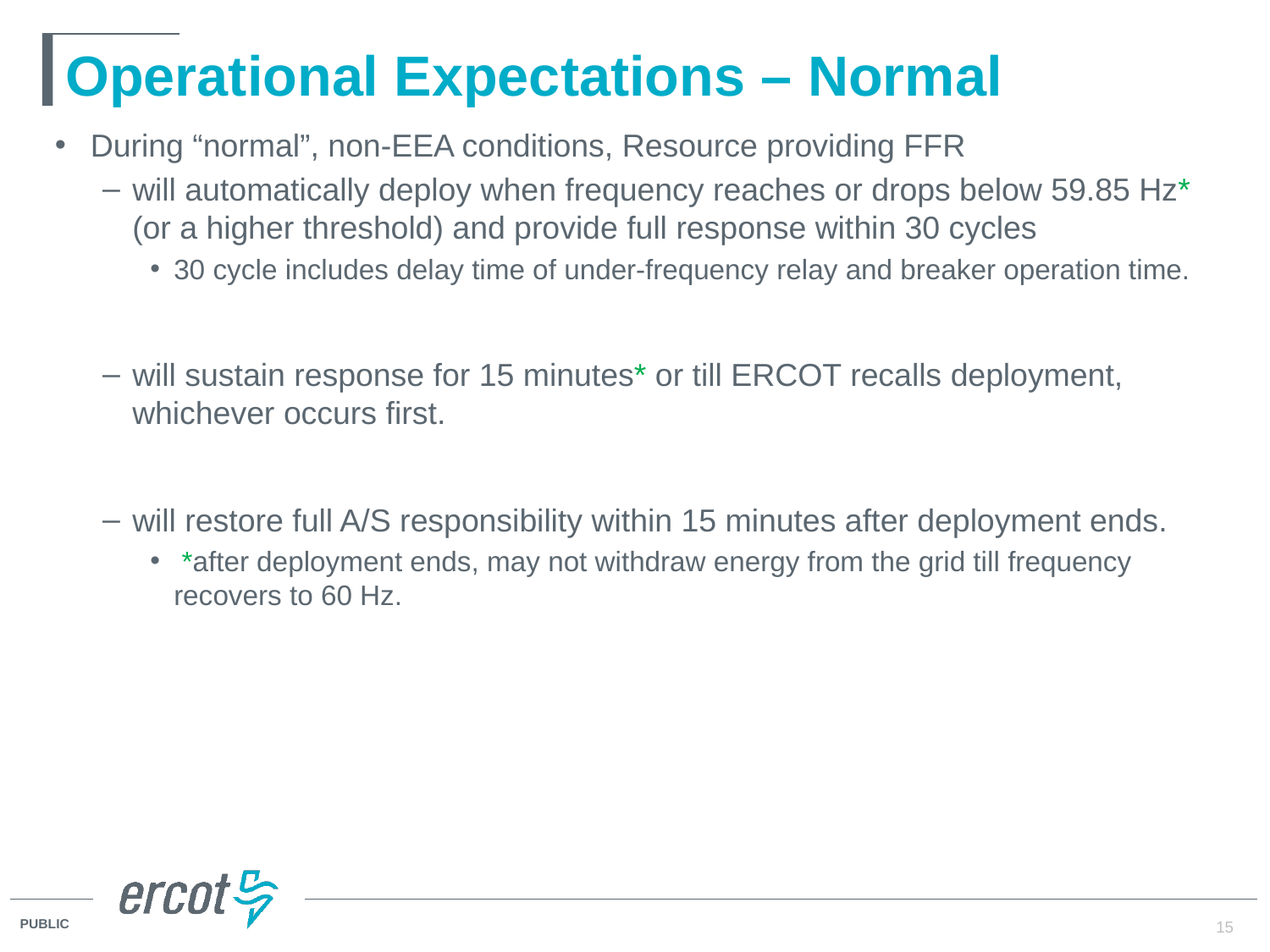

# Operational Expectations – Normal
During “normal”, non-EEA conditions, Resource providing FFR
will automatically deploy when frequency reaches or drops below 59.85 Hz* (or a higher threshold) and provide full response within 30 cycles
30 cycle includes delay time of under-frequency relay and breaker operation time.

will sustain response for 15 minutes* or till ERCOT recalls deployment, whichever occurs first.

will restore full A/S responsibility within 15 minutes after deployment ends.
 *after deployment ends, may not withdraw energy from the grid till frequency recovers to 60 Hz.
15